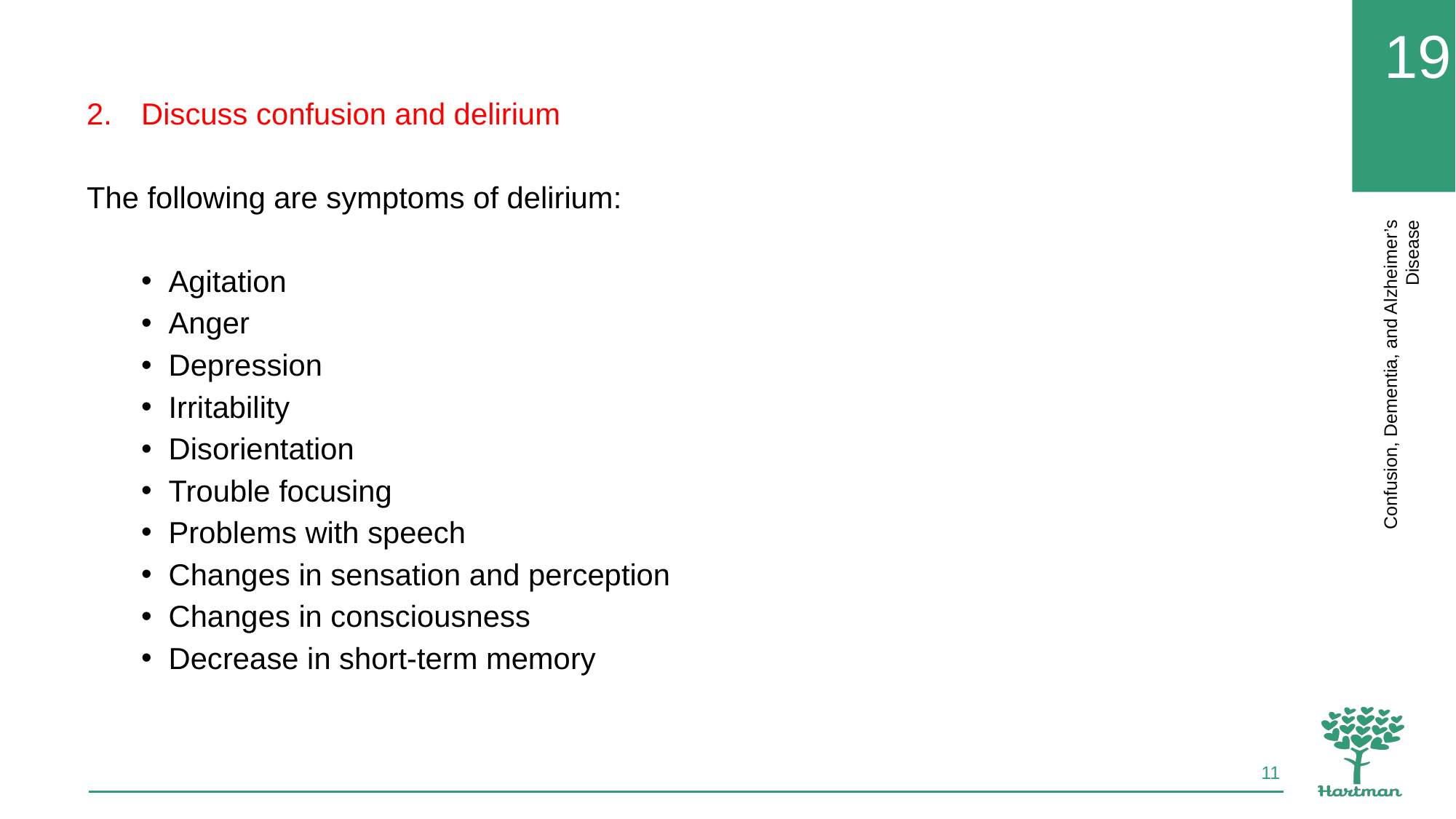

Discuss confusion and delirium

The following are symptoms of delirium:

Agitation
Anger
Depression
Irritability
Disorientation
Trouble focusing
Problems with speech
Changes in sensation and perception
Changes in consciousness
Decrease in short-term memory

11